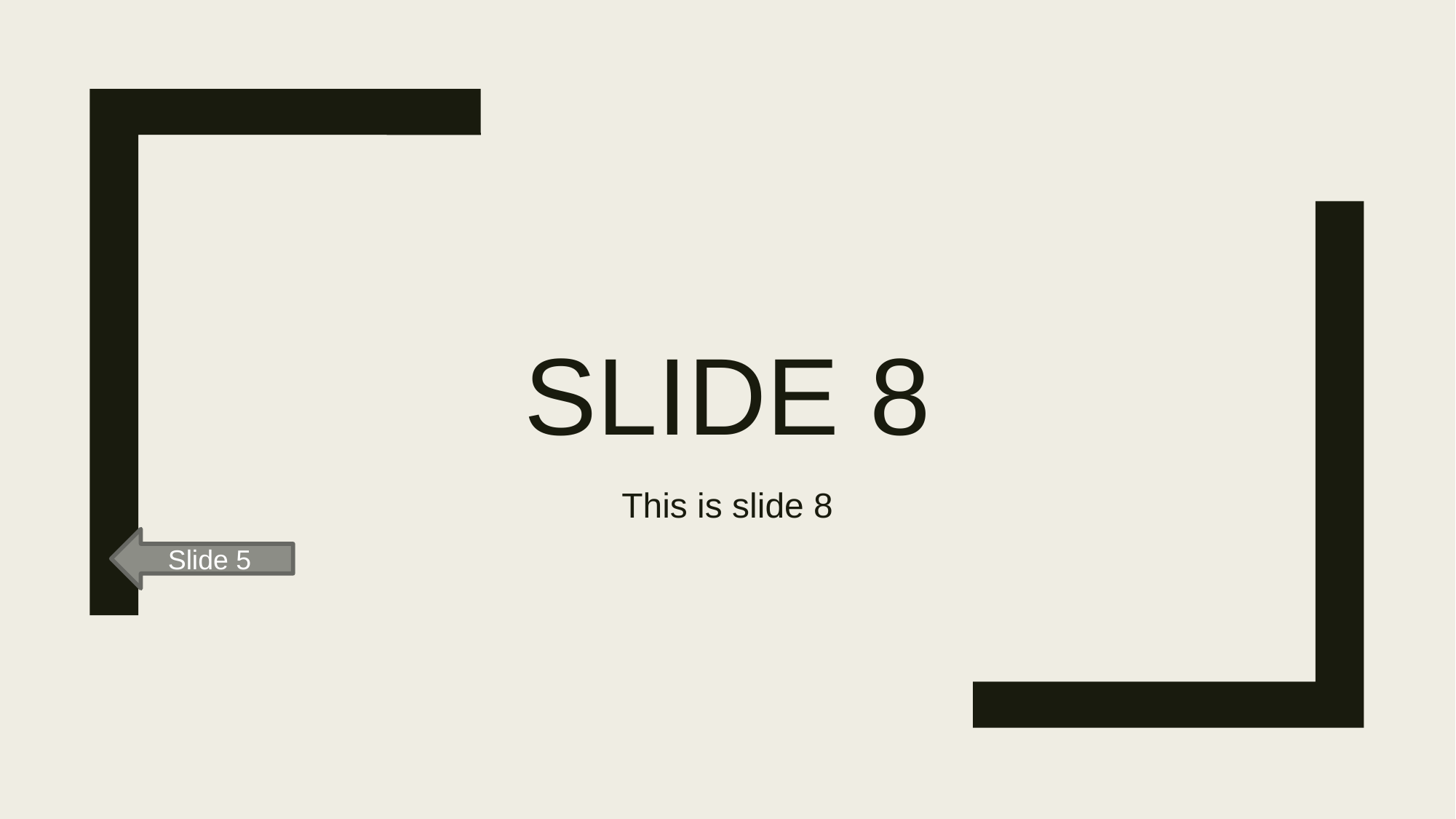

# Slide 8
This is slide 8
Slide 5